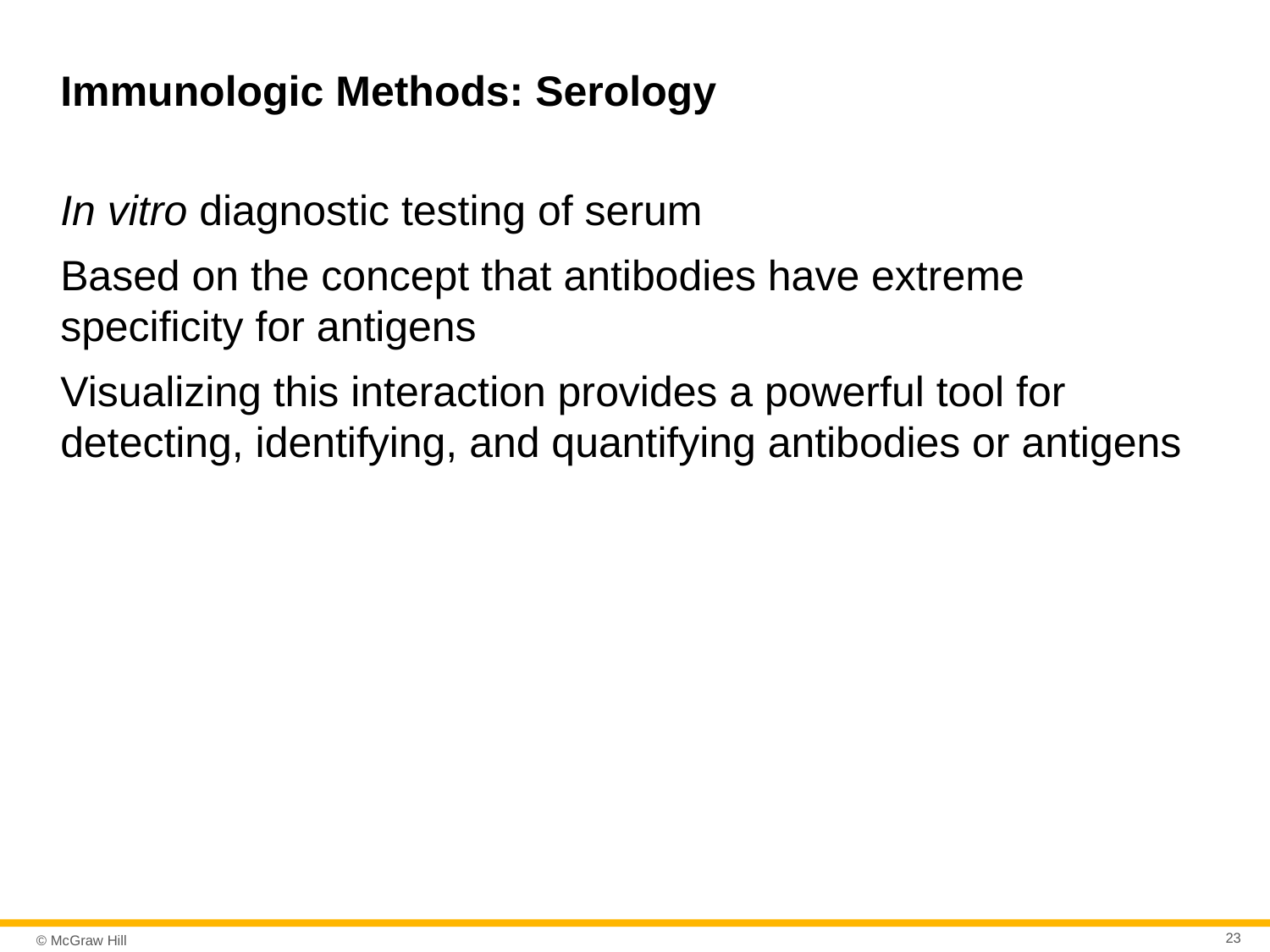

# Immunologic Methods: Serology
In vitro diagnostic testing of serum
Based on the concept that antibodies have extreme specificity for antigens
Visualizing this interaction provides a powerful tool for detecting, identifying, and quantifying antibodies or antigens